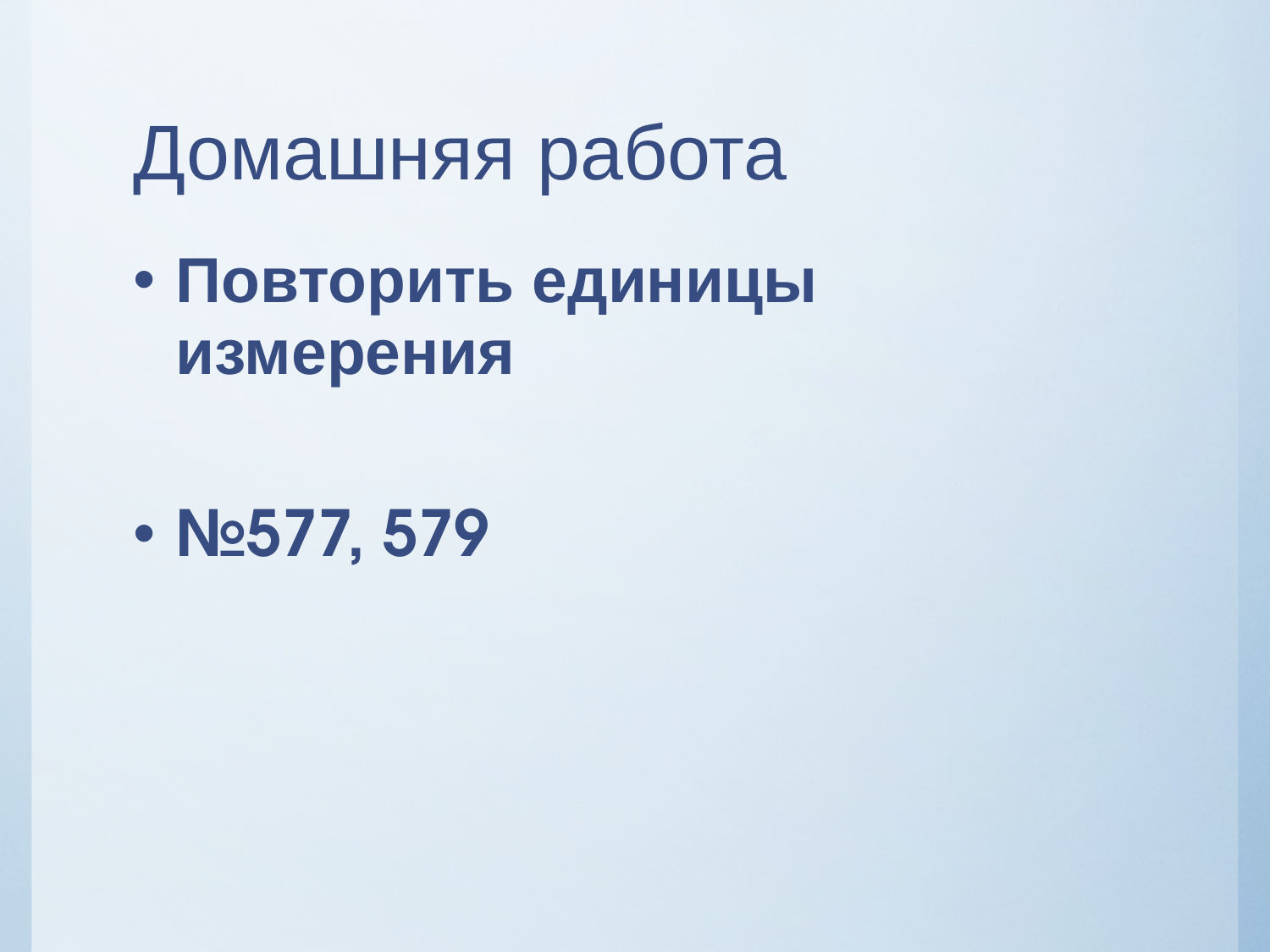

# Домашняя работа
Повторить единицы измерения
№577, 579